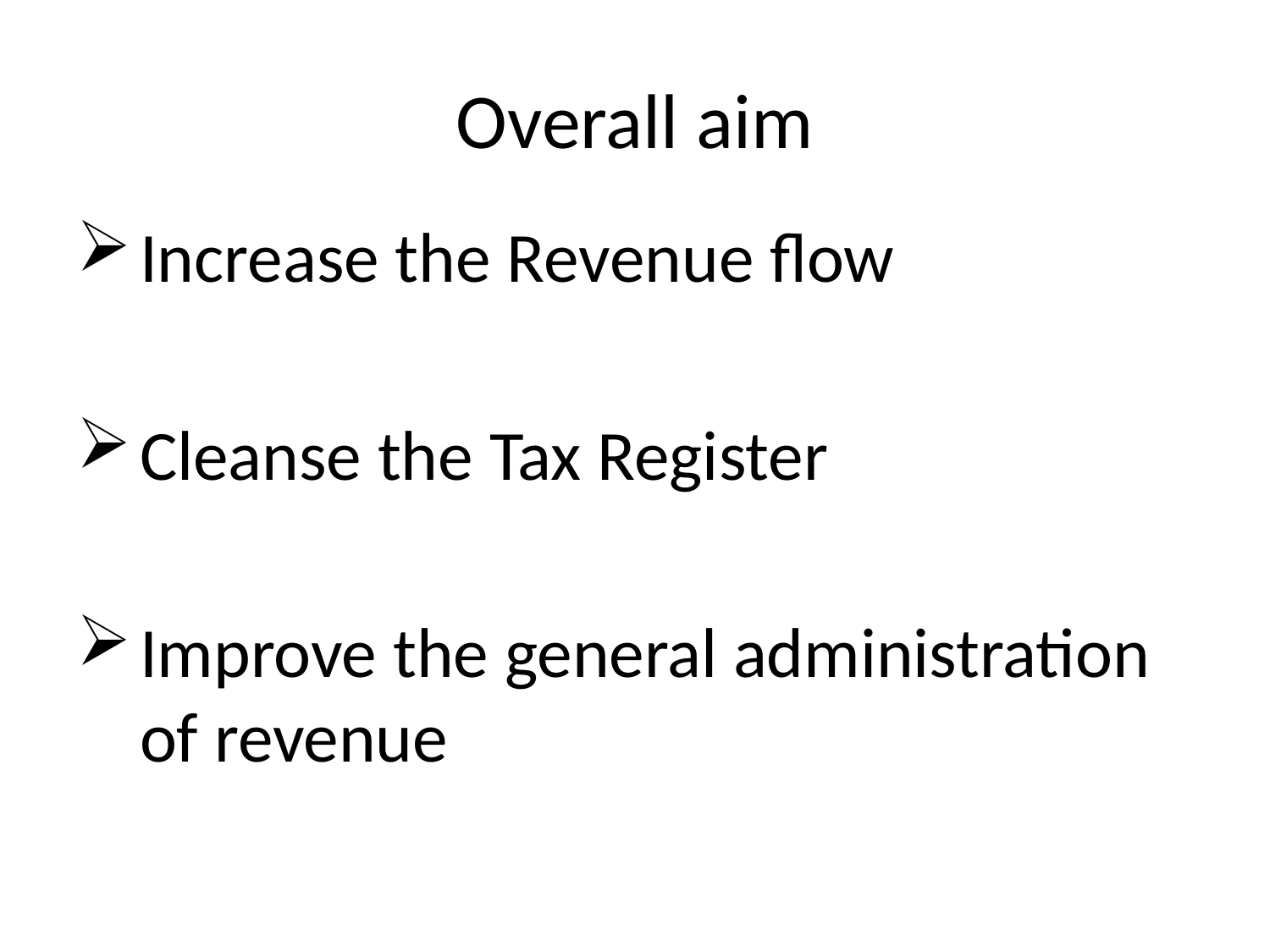

# Overall aim
Increase the Revenue flow

Cleanse the Tax Register

Improve the general administration of revenue